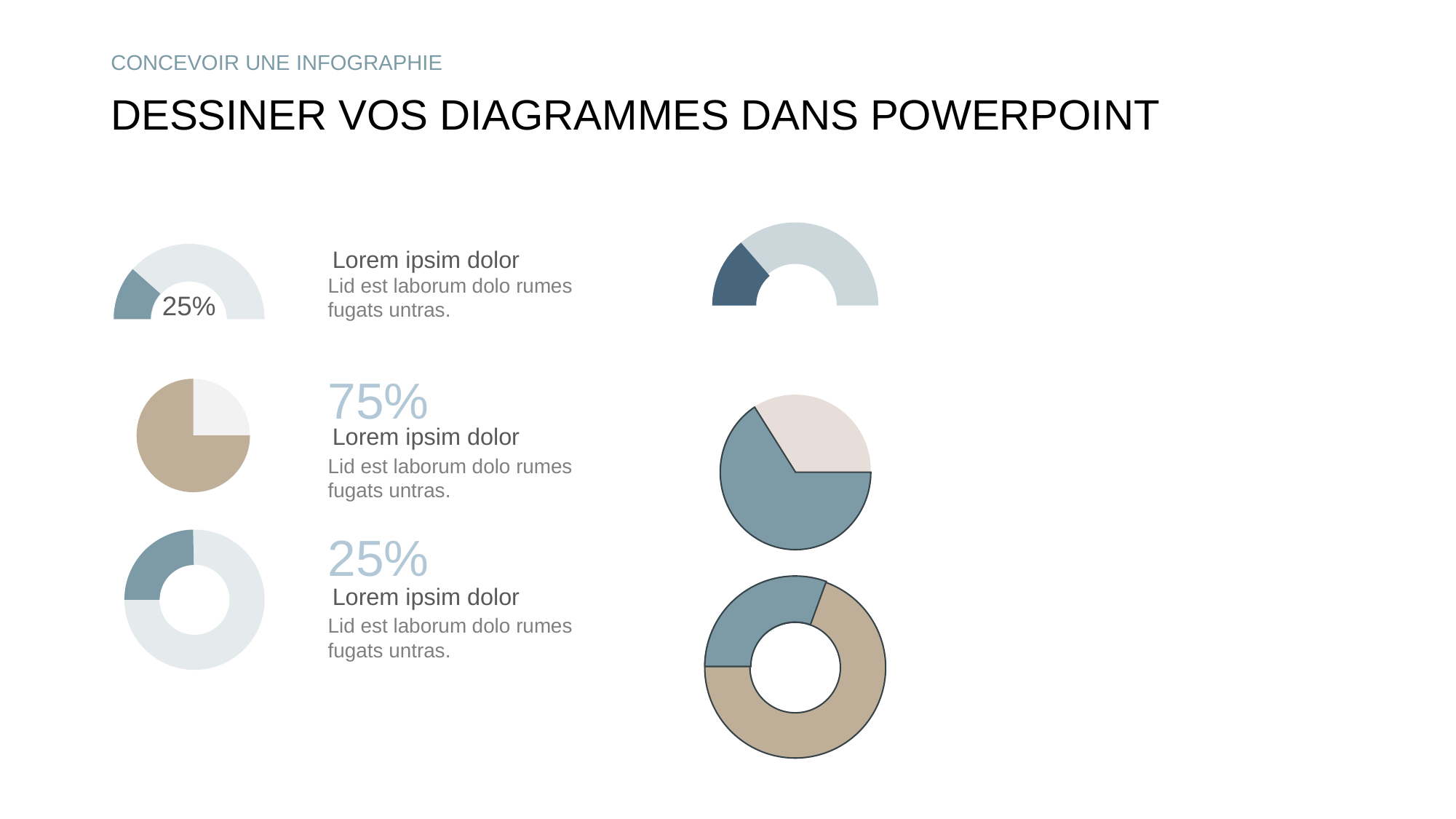

Concevoir une infographie
# Dessiner vos diagrammes dans powerpoint

Lorem ipsim dolor

Lid est laborum dolo rumes fugats untras.
25%
75%

Lorem ipsim dolor
Lid est laborum dolo rumes fugats untras.
25%

Lorem ipsim dolor

Lid est laborum dolo rumes fugats untras.